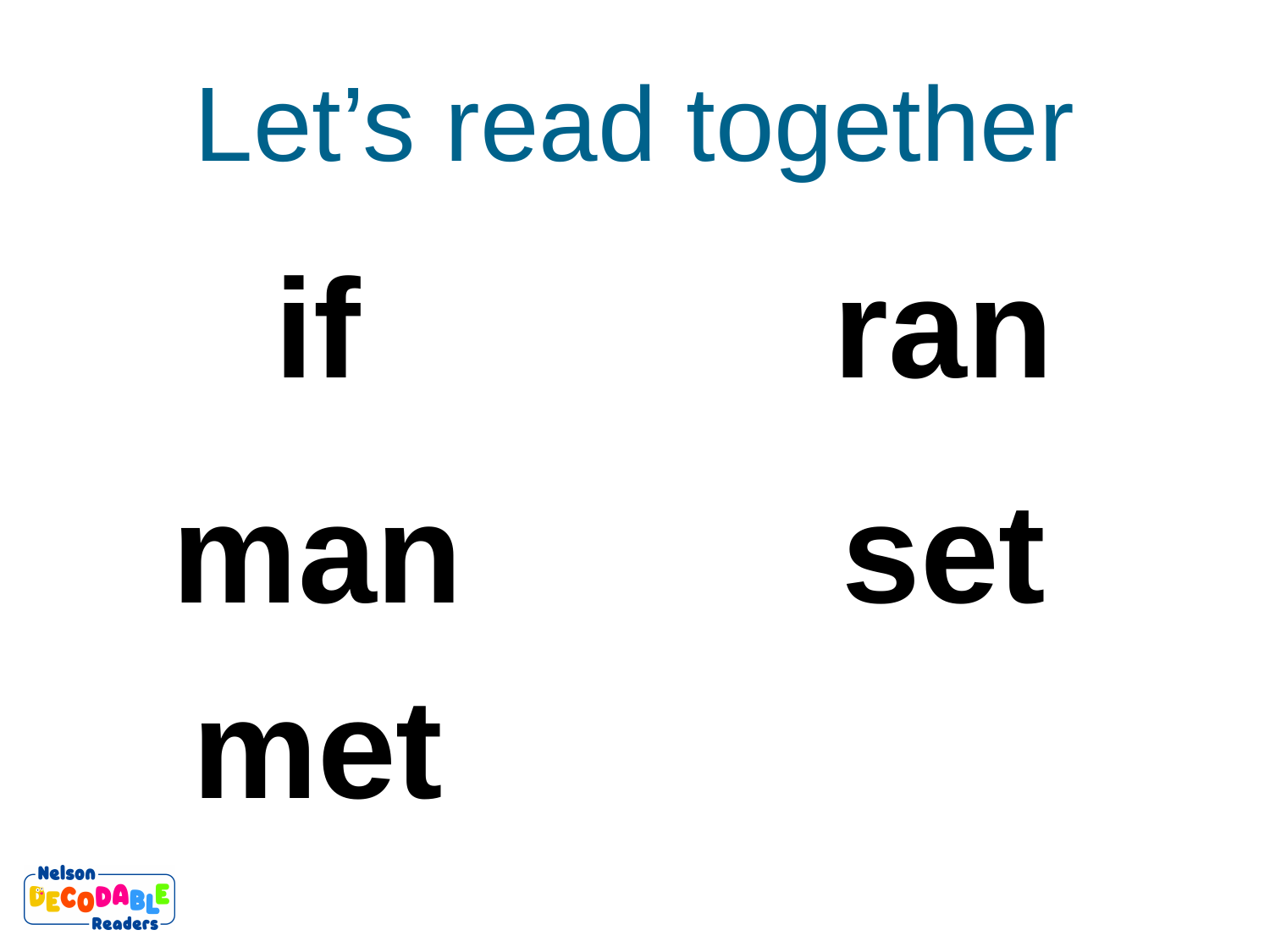

Let’s read together
if
ran
man
set

met